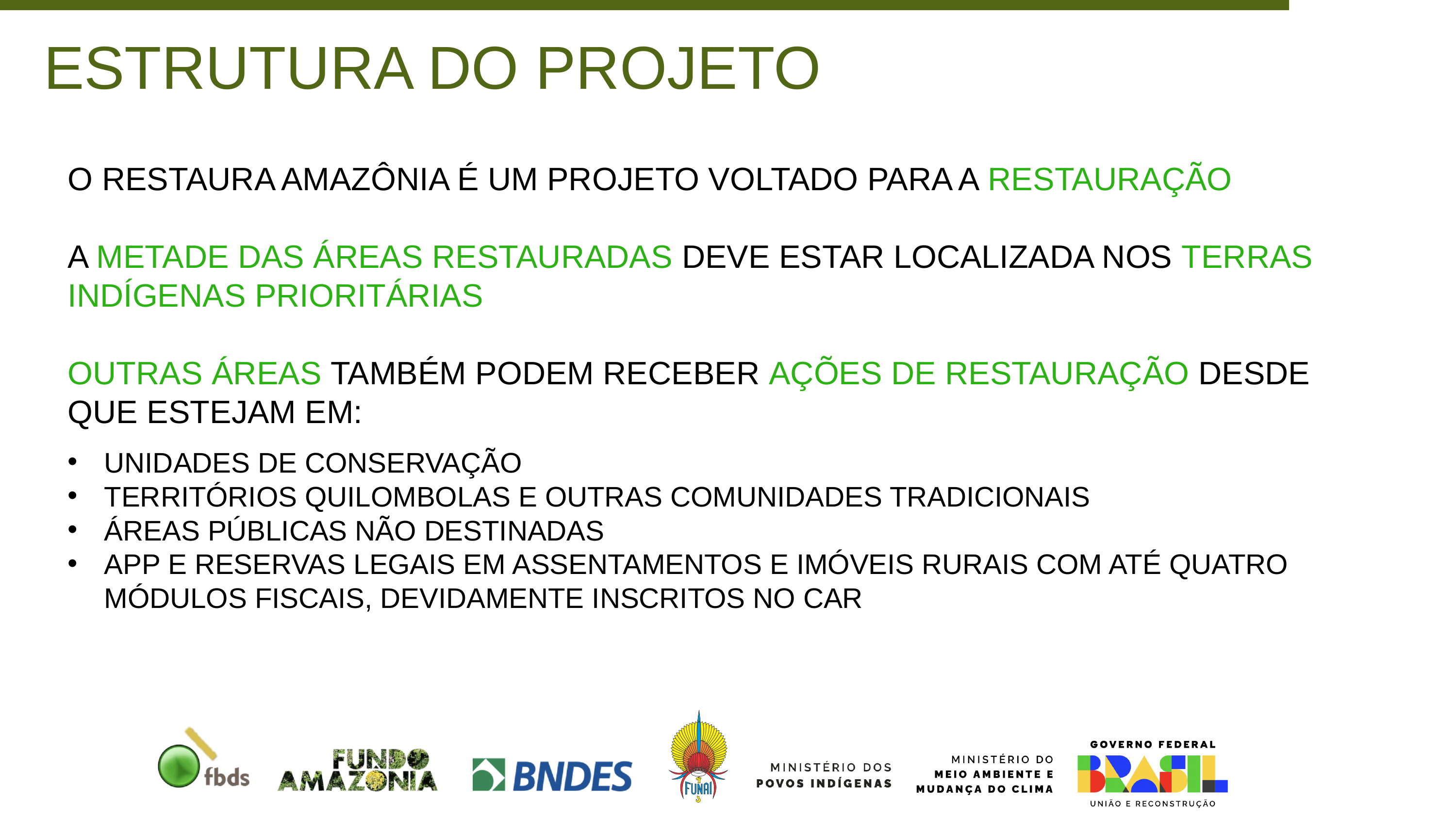

ESTRUTURA DO PROJETO
O RESTAURA AMAZÔNIA É UM PROJETO VOLTADO PARA A RESTAURAÇÃO

A METADE DAS ÁREAS RESTAURADAS DEVE ESTAR LOCALIZADA NOS TERRAS INDÍGENAS PRIORITÁRIAS

OUTRAS ÁREAS TAMBÉM PODEM RECEBER AÇÕES DE RESTAURAÇÃO DESDE QUE ESTEJAM EM:

UNIDADES DE CONSERVAÇÃO
TERRITÓRIOS QUILOMBOLAS E OUTRAS COMUNIDADES TRADICIONAIS
ÁREAS PÚBLICAS NÃO DESTINADAS
APP E RESERVAS LEGAIS EM ASSENTAMENTOS E IMÓVEIS RURAIS COM ATÉ QUATRO MÓDULOS FISCAIS, DEVIDAMENTE INSCRITOS NO CAR